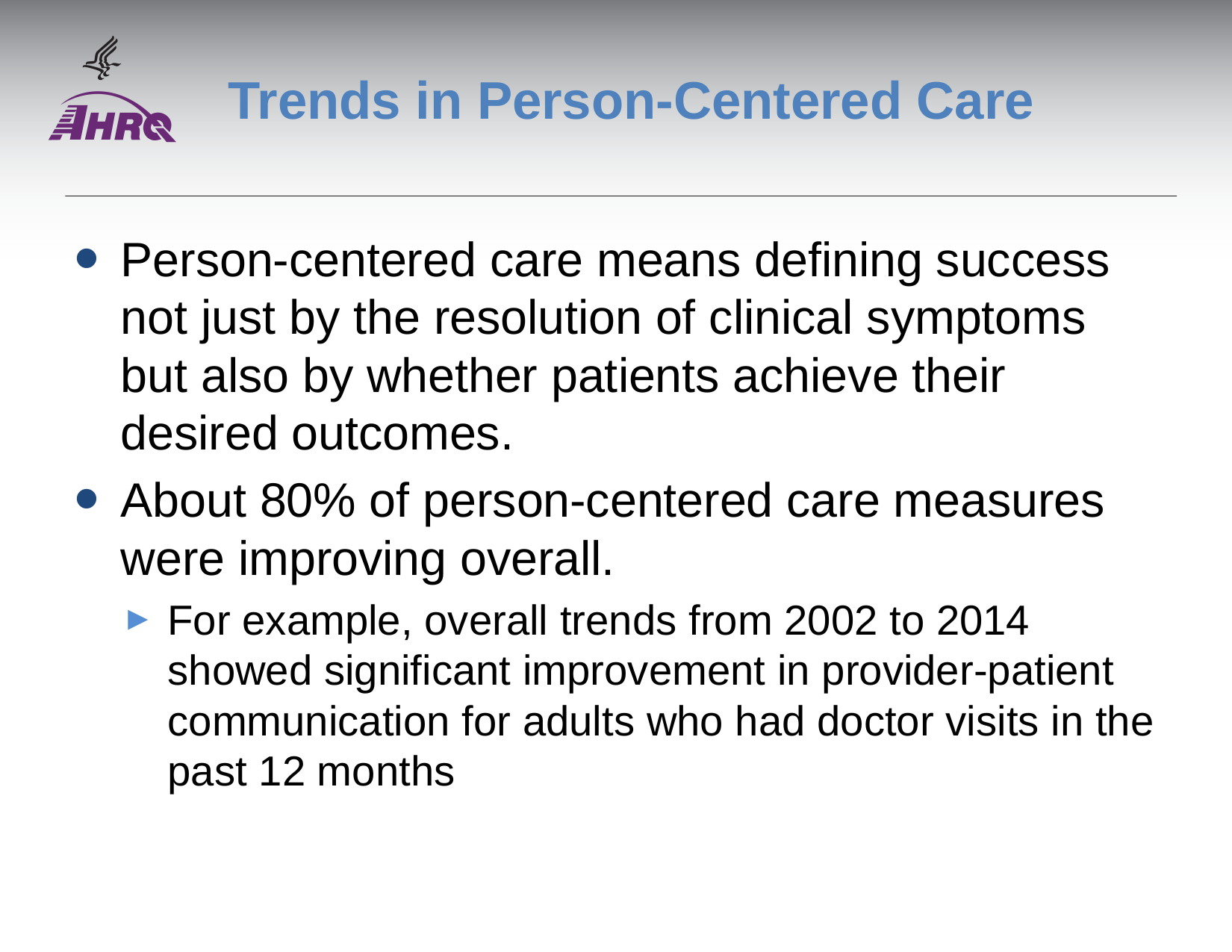

# Trends in Person-Centered Care
Person-centered care means defining success not just by the resolution of clinical symptoms but also by whether patients achieve their desired outcomes.
About 80% of person-centered care measures were improving overall.
For example, overall trends from 2002 to 2014 showed significant improvement in provider-patient communication for adults who had doctor visits in the past 12 months